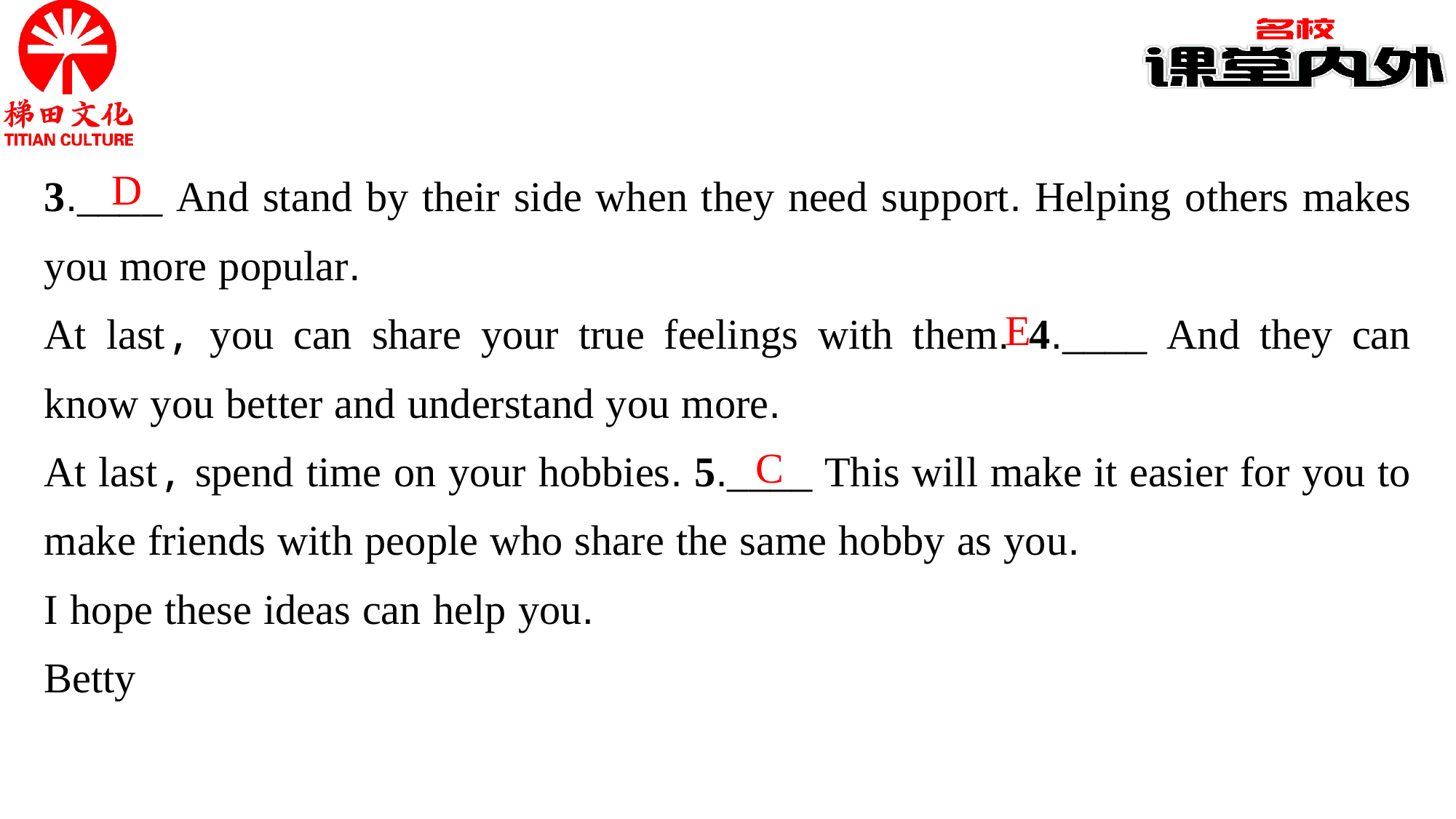

3.____ And stand by their side when they need support. Helping others makes you more popular.
At last, you can share your true feelings with them. 4.____ And they can know you better and understand you more.
At last, spend time on your hobbies. 5.____ This will make it easier for you to make friends with people who share the same hobby as you.
I hope these ideas can help you.
Betty
D
E
C